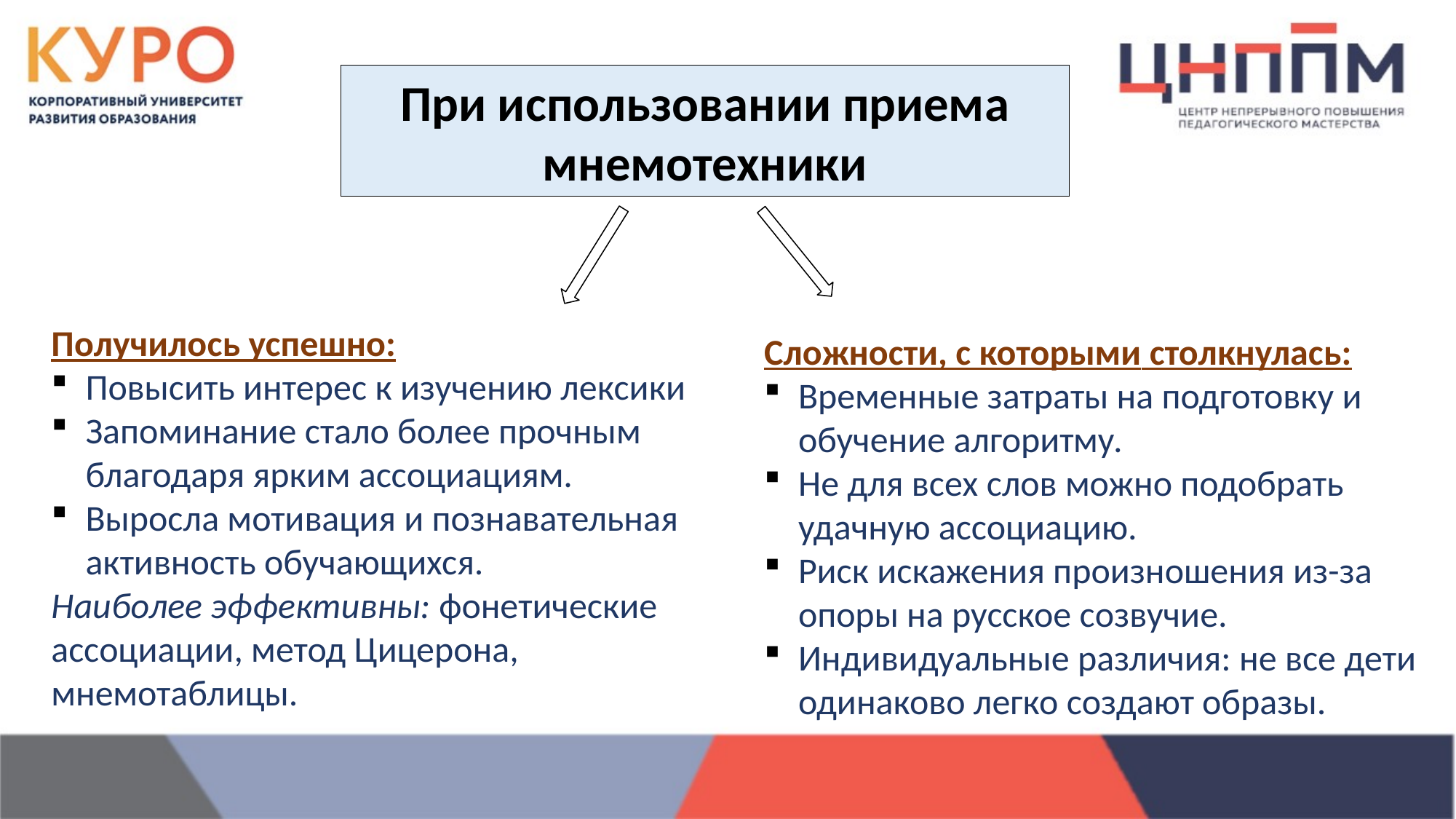

При использовании приема мнемотехники

Получилось успешно:
Повысить интерес к изучению лексики
Запоминание стало более прочным благодаря ярким ассоциациям.
Выросла мотивация и познавательная активность обучающихся.
Наиболее эффективны: фонетические ассоциации, метод Цицерона, мнемотаблицы.
Сложности, с которыми столкнулась:
Временные затраты на подготовку и обучение алгоритму.
Не для всех слов можно подобрать удачную ассоциацию.
Риск искажения произношения из-за опоры на русское созвучие.
Индивидуальные различия: не все дети одинаково легко создают образы.